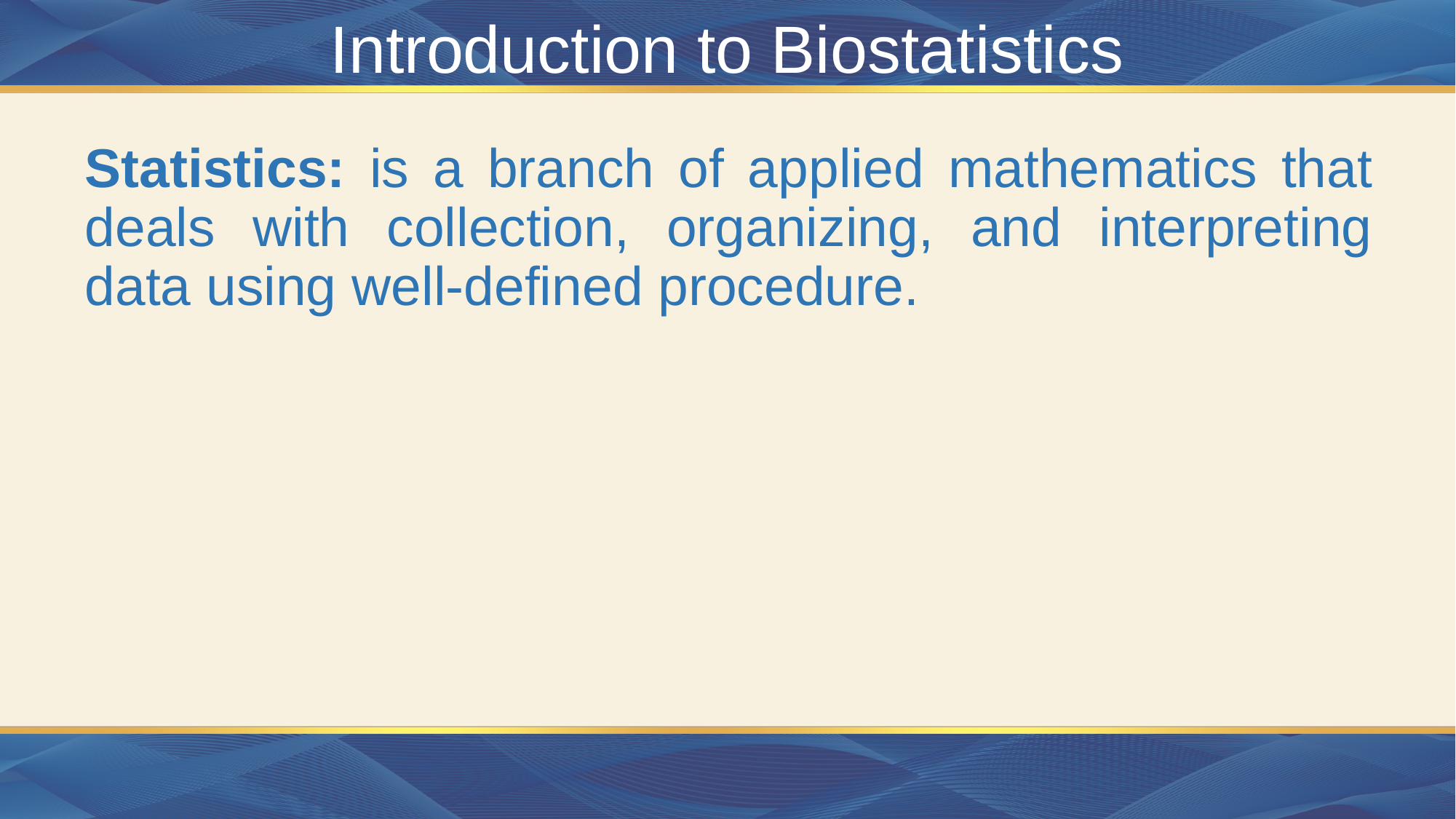

# Introduction to Biostatistics
Statistics: is a branch of applied mathematics that deals with collection, organizing, and interpreting data using well-defined procedure.